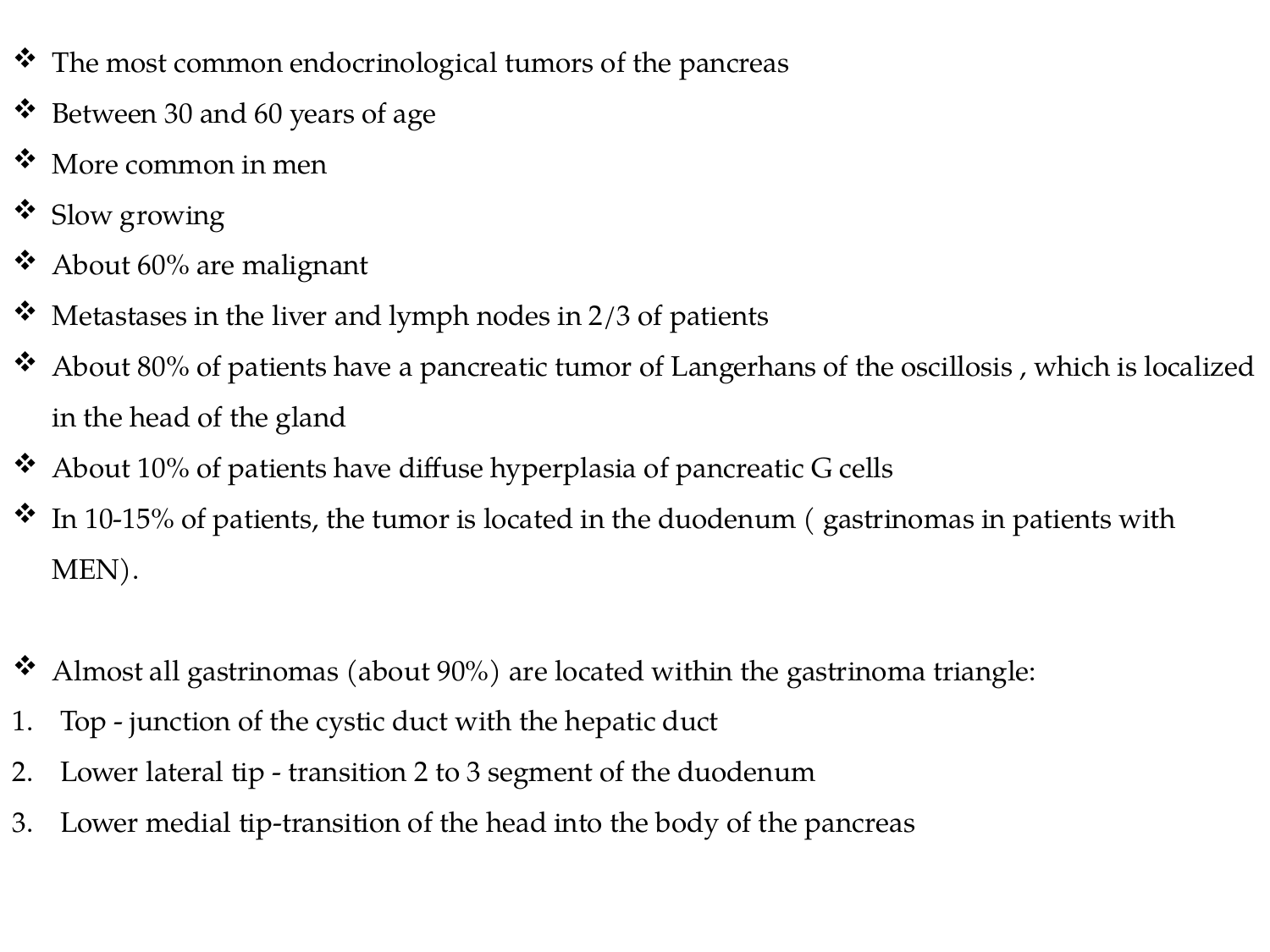

The most common endocrinological tumors of the pancreas
Between 30 and 60 years of age
More common in men
Slow growing
About 60% are malignant
Metastases in the liver and lymph nodes in 2/3 of patients
About 80% of patients have a pancreatic tumor of Langerhans of the oscillosis , which is localized in the head of the gland
About 10% of patients have diffuse hyperplasia of pancreatic G cells
In 10-15% of patients, the tumor is located in the duodenum ( gastrinomas in patients with MEN).

Almost all gastrinomas (about 90%) are located within the gastrinoma triangle:
Top - junction of the cystic duct with the hepatic duct
Lower lateral tip - transition 2 to 3 segment of the duodenum
Lower medial tip-transition of the head into the body of the pancreas